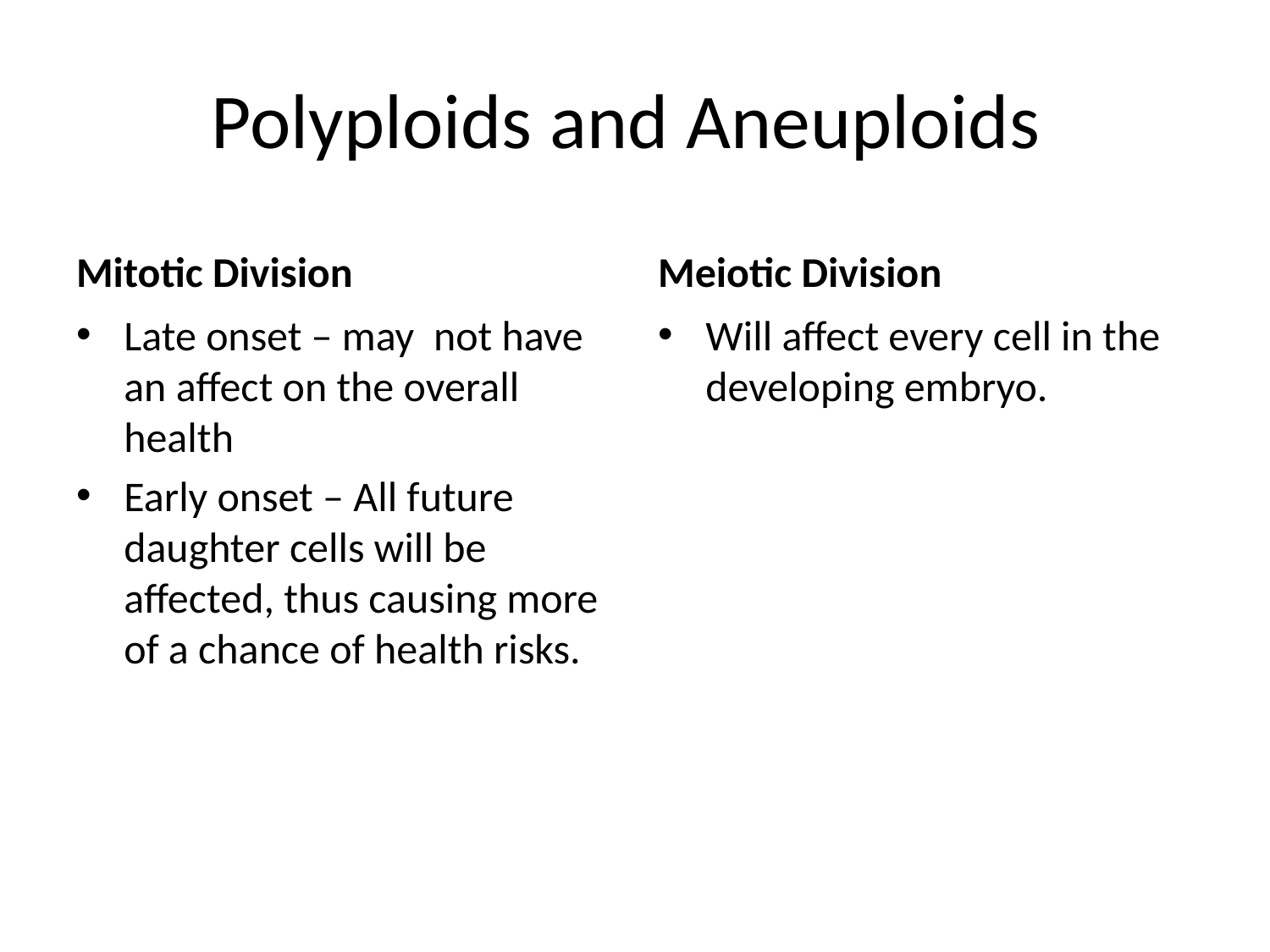

# Polyploids and Aneuploids
Mitotic Division
Meiotic Division
Late onset – may  not have an affect on the overall health
Early onset – All future daughter cells will be affected, thus causing more of a chance of health risks.
Will affect every cell in the developing embryo.